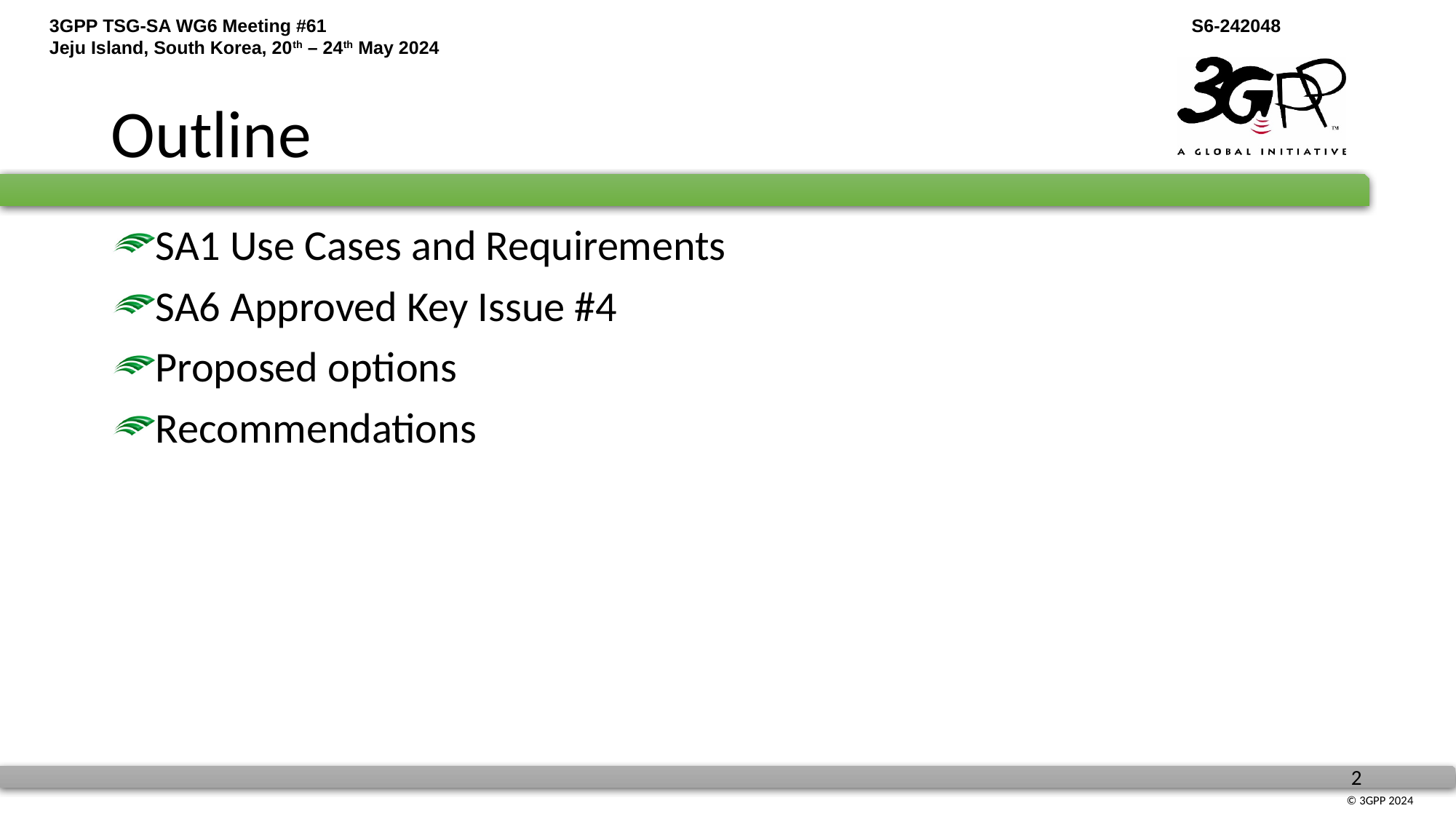

# Outline
SA1 Use Cases and Requirements
SA6 Approved Key Issue #4
Proposed options
Recommendations